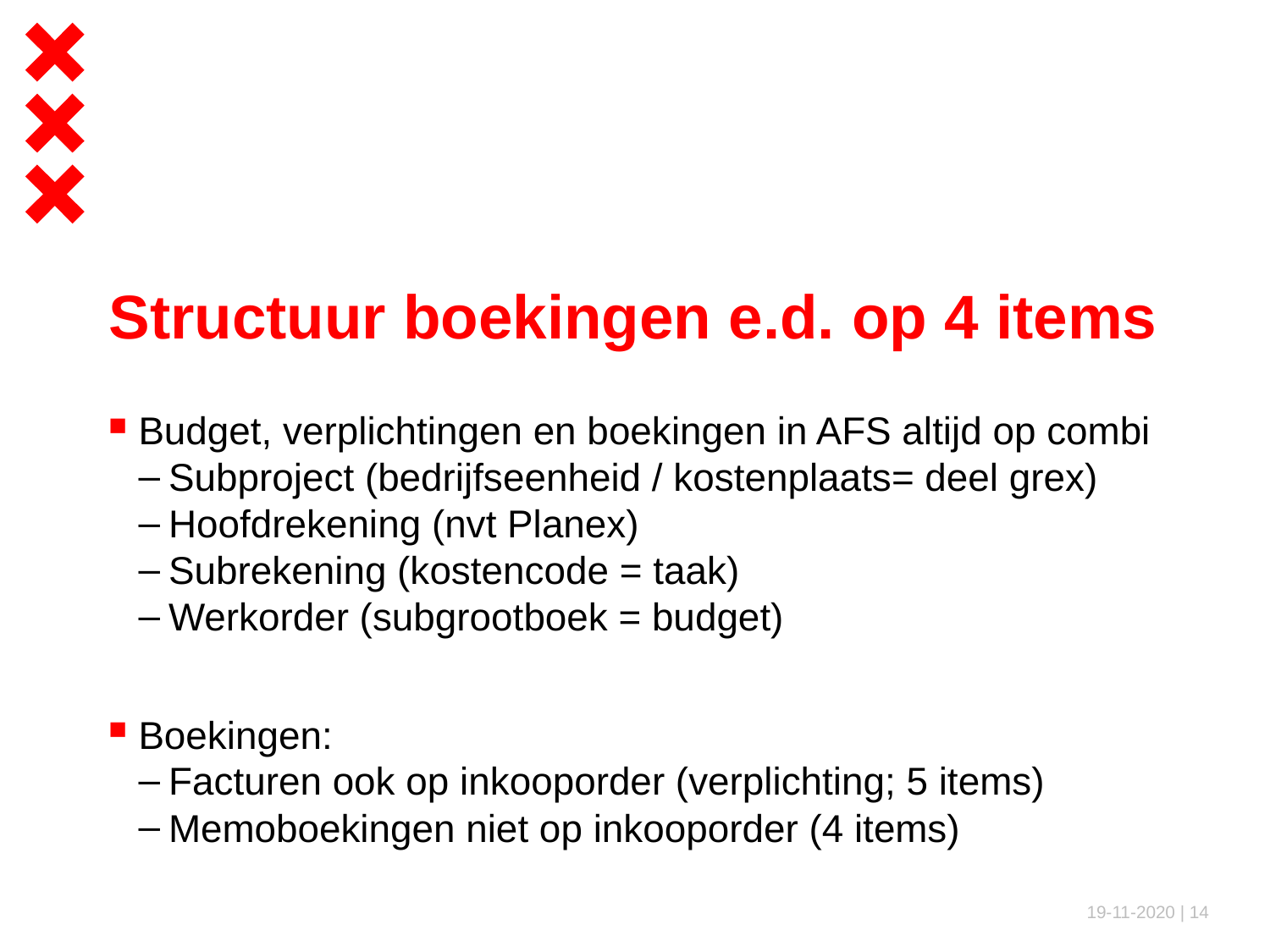

# Structuur boekingen e.d. op 4 items
Budget, verplichtingen en boekingen in AFS altijd op combi
Subproject (bedrijfseenheid / kostenplaats= deel grex)
Hoofdrekening (nvt Planex)
Subrekening (kostencode = taak)
Werkorder (subgrootboek = budget)

Boekingen:
Facturen ook op inkooporder (verplichting; 5 items)
Memoboekingen niet op inkooporder (4 items)

19-11-2020
| 14